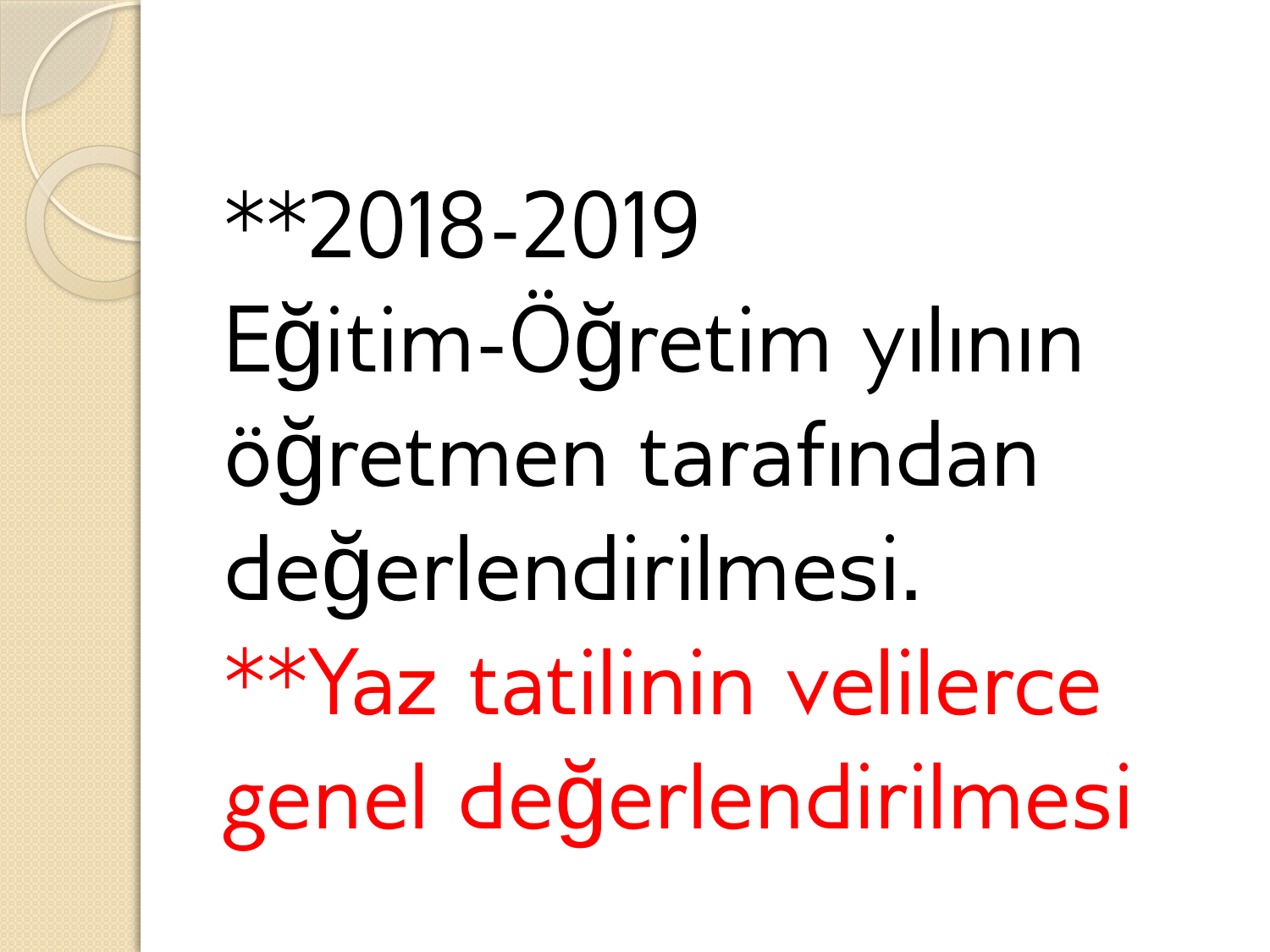

#
**2018-2019
Eğitim-Öğretim yılının öğretmen tarafından değerlendirilmesi.
**Yaz tatilinin velilerce  genel değerlendirilmesi